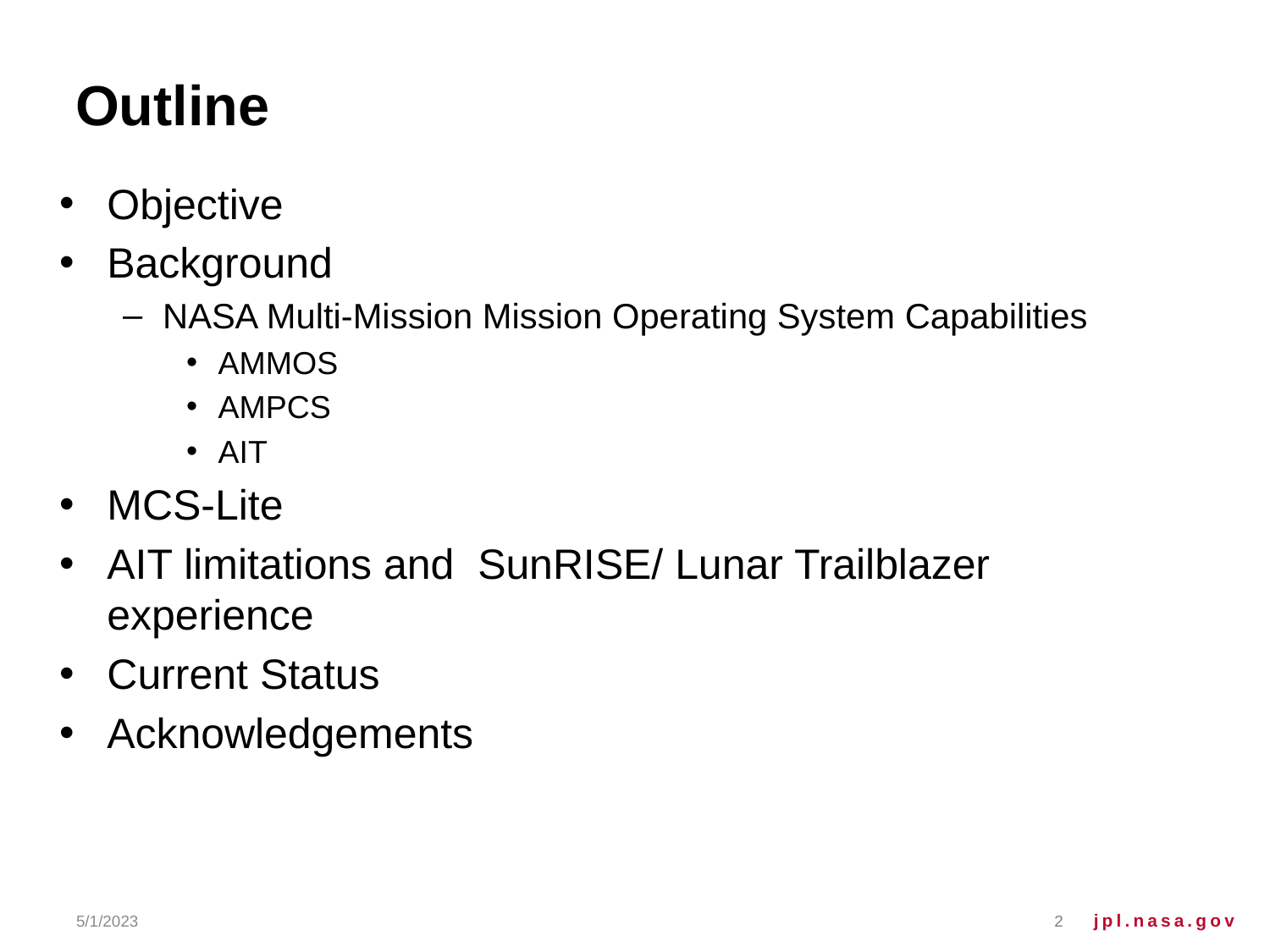

# Outline
Objective
Background
NASA Multi-Mission Mission Operating System Capabilities
AMMOS
AMPCS
AIT
MCS-Lite
AIT limitations and  SunRISE/ Lunar Trailblazer experience
Current Status
Acknowledgements

5/1/2023
2